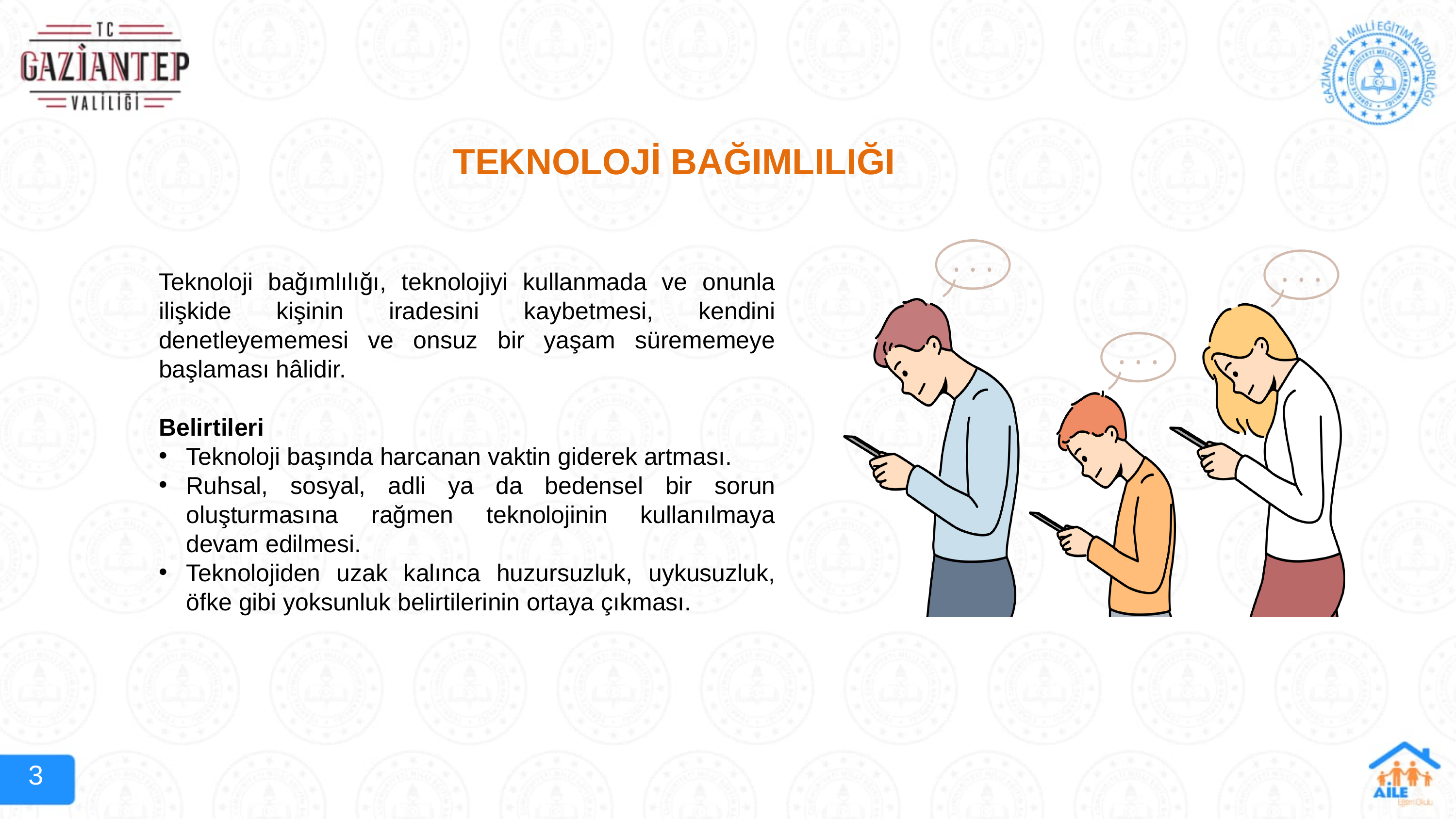

TEKNOLOJİ BAĞIMLILIĞI

Teknoloji bağımlılığı, teknolojiyi kullanmada ve onunla ilişkide kişinin iradesini kaybetmesi, kendini denetleyememesi ve onsuz bir yaşam sürememeye başlaması hâlidir.

Belirtileri
Teknoloji başında harcanan vaktin giderek artması.
Ruhsal, sosyal, adli ya da bedensel bir sorun oluşturmasına rağmen teknolojinin kullanılmaya devam edilmesi.
Teknolojiden uzak kalınca huzursuzluk, uykusuzluk, öfke gibi yoksunluk belirtilerinin ortaya çıkması.

3